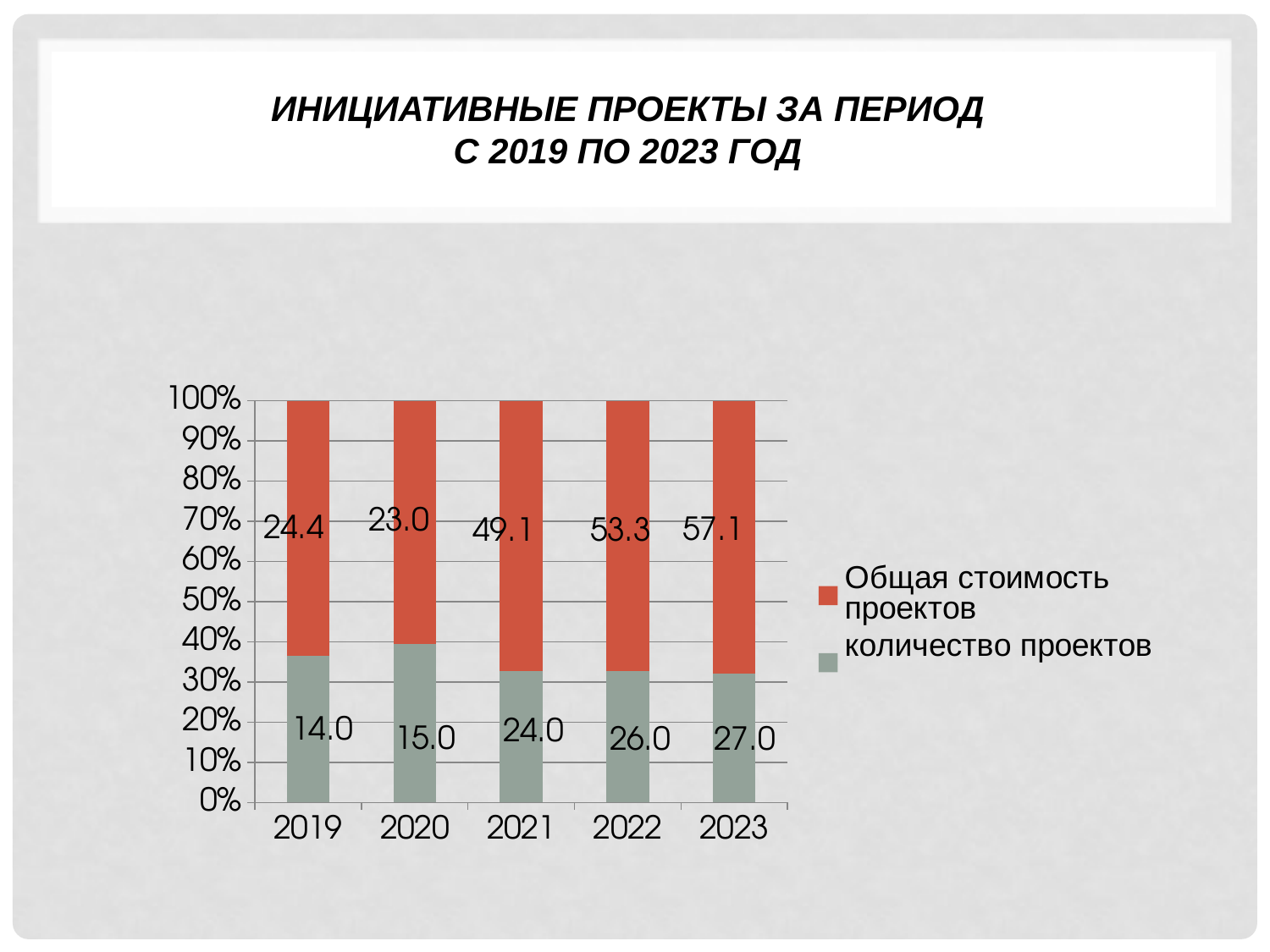

# Инициативные проекты за период с 2019 по 2023 год

### Chart

| Category | количество проектов | Общая стоимость проектов |
|---|---|---|
| 2019 | 14.0 | 24.4 |
| 2020 | 15.0 | 23.0 |
| 2021 | 24.0 | 49.1 |
| 2022 | 26.0 | 53.3 |
| 2023 | 27.0 | 57.1 |